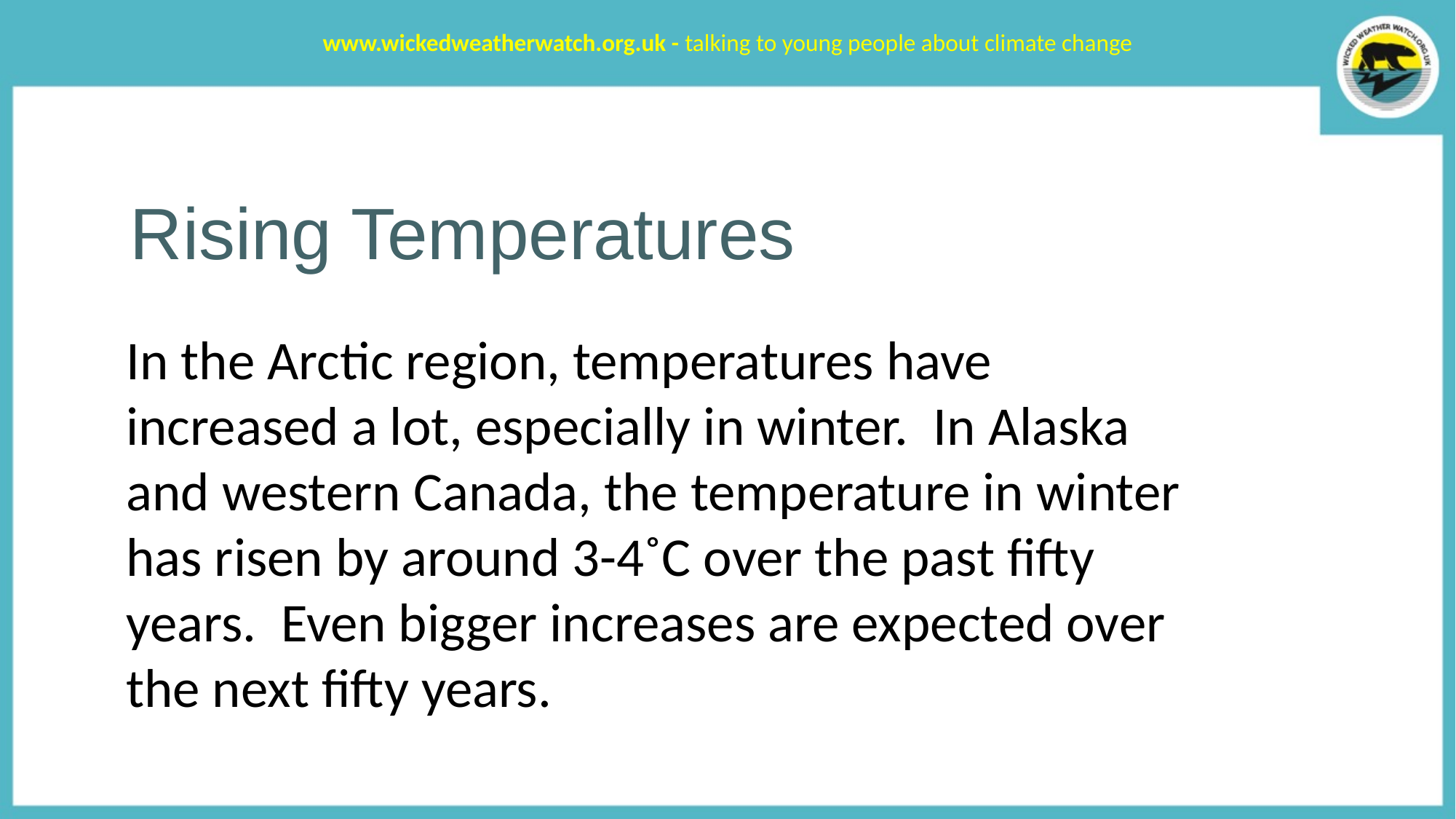

www.wickedweatherwatch.org.uk - talking to young people about climate change
# Rising Temperatures
In the Arctic region, temperatures have increased a lot, especially in winter.  In Alaska and western Canada, the temperature in winter has risen by around 3-4˚C over the past fifty years.  Even bigger increases are expected over the next fifty years.